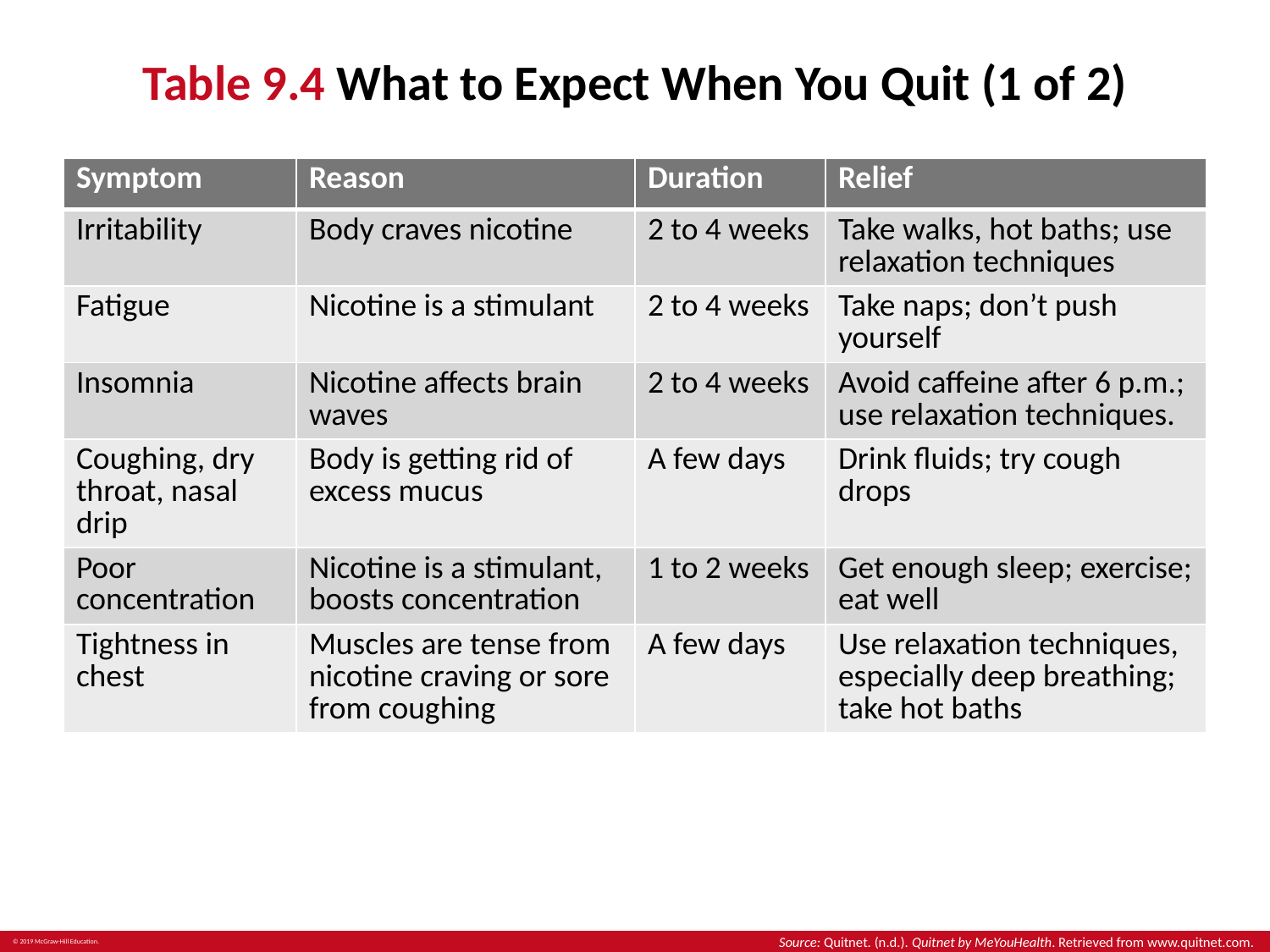

# Table 9.4 What to Expect When You Quit (1 of 2)
| Symptom | Reason | Duration | Relief |
| --- | --- | --- | --- |
| Irritability | Body craves nicotine | 2 to 4 weeks | Take walks, hot baths; use relaxation techniques |
| Fatigue | Nicotine is a stimulant | 2 to 4 weeks | Take naps; don’t push yourself |
| Insomnia | Nicotine affects brain waves | 2 to 4 weeks | Avoid caffeine after 6 p.m.; use relaxation techniques. |
| Coughing, dry throat, nasal drip | Body is getting rid of excess mucus | A few days | Drink fluids; try cough drops |
| Poor concentration | Nicotine is a stimulant, boosts concentration | 1 to 2 weeks | Get enough sleep; exercise; eat well |
| Tightness in chest | Muscles are tense from nicotine craving or sore from coughing | A few days | Use relaxation techniques, especially deep breathing; take hot baths |
Source: Quitnet. (n.d.). Quitnet by MeYouHealth. Retrieved from www.quitnet.com.